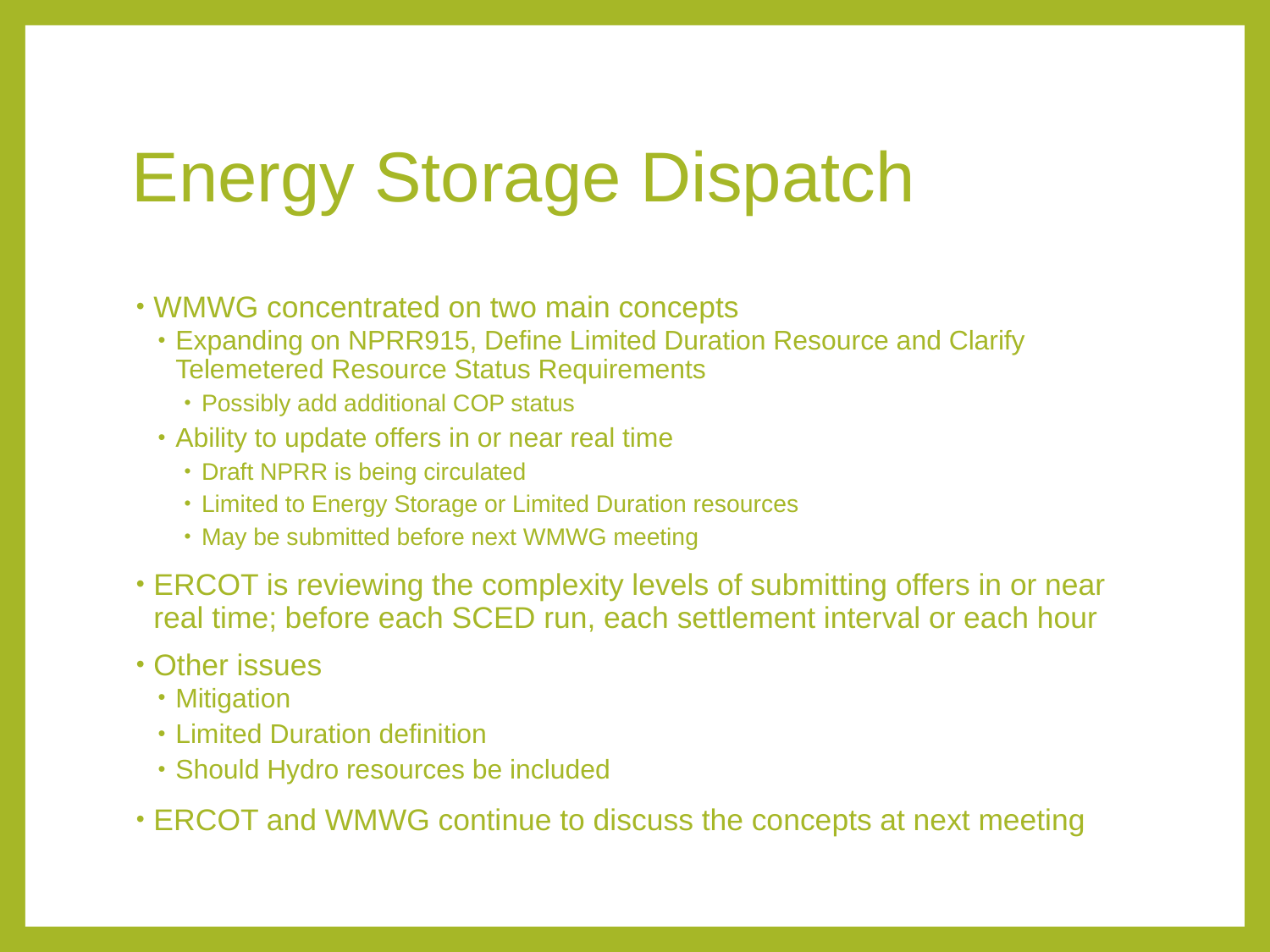

# Energy Storage Dispatch
WMWG concentrated on two main concepts
Expanding on NPRR915, Define Limited Duration Resource and Clarify Telemetered Resource Status Requirements
Possibly add additional COP status
Ability to update offers in or near real time
Draft NPRR is being circulated
Limited to Energy Storage or Limited Duration resources
May be submitted before next WMWG meeting
ERCOT is reviewing the complexity levels of submitting offers in or near real time; before each SCED run, each settlement interval or each hour
Other issues
Mitigation
Limited Duration definition
Should Hydro resources be included
ERCOT and WMWG continue to discuss the concepts at next meeting